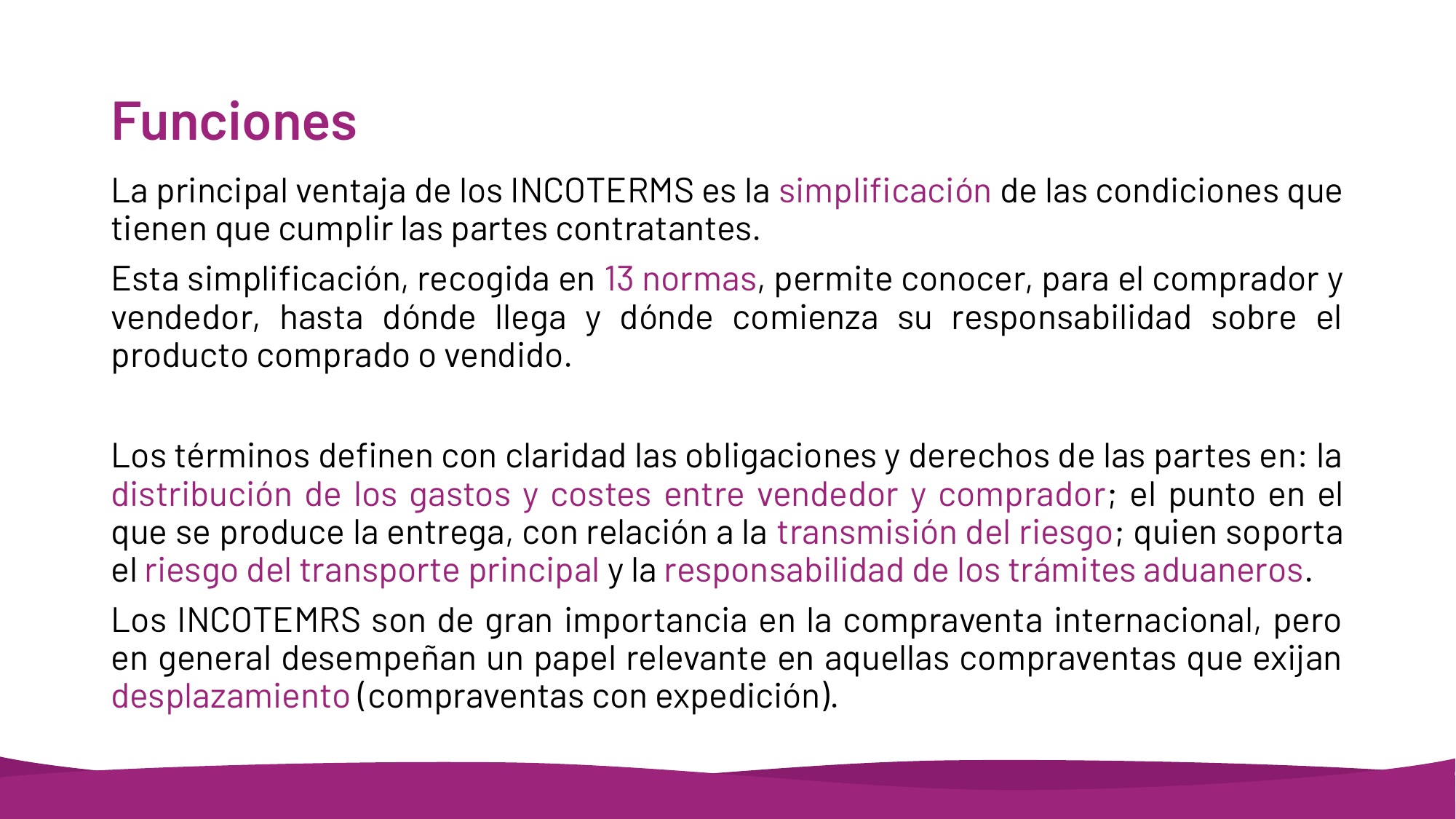

# Funciones
La principal ventaja de los INCOTERMS es la simplificación de las condiciones que tienen que cumplir las partes contratantes.
Esta simplificación, recogida en 13 normas, permite conocer, para el comprador y vendedor, hasta dónde llega y dónde comienza su responsabilidad sobre el producto comprado o vendido.

Los términos definen con claridad las obligaciones y derechos de las partes en: la distribución de los gastos y costes entre vendedor y comprador; el punto en el que se produce la entrega, con relación a la transmisión del riesgo; quien soporta el riesgo del transporte principal y la responsabilidad de los trámites aduaneros.
Los INCOTEMRS son de gran importancia en la compraventa internacional, pero en general desempeñan un papel relevante en aquellas compraventas que exijan desplazamiento (compraventas con expedición).